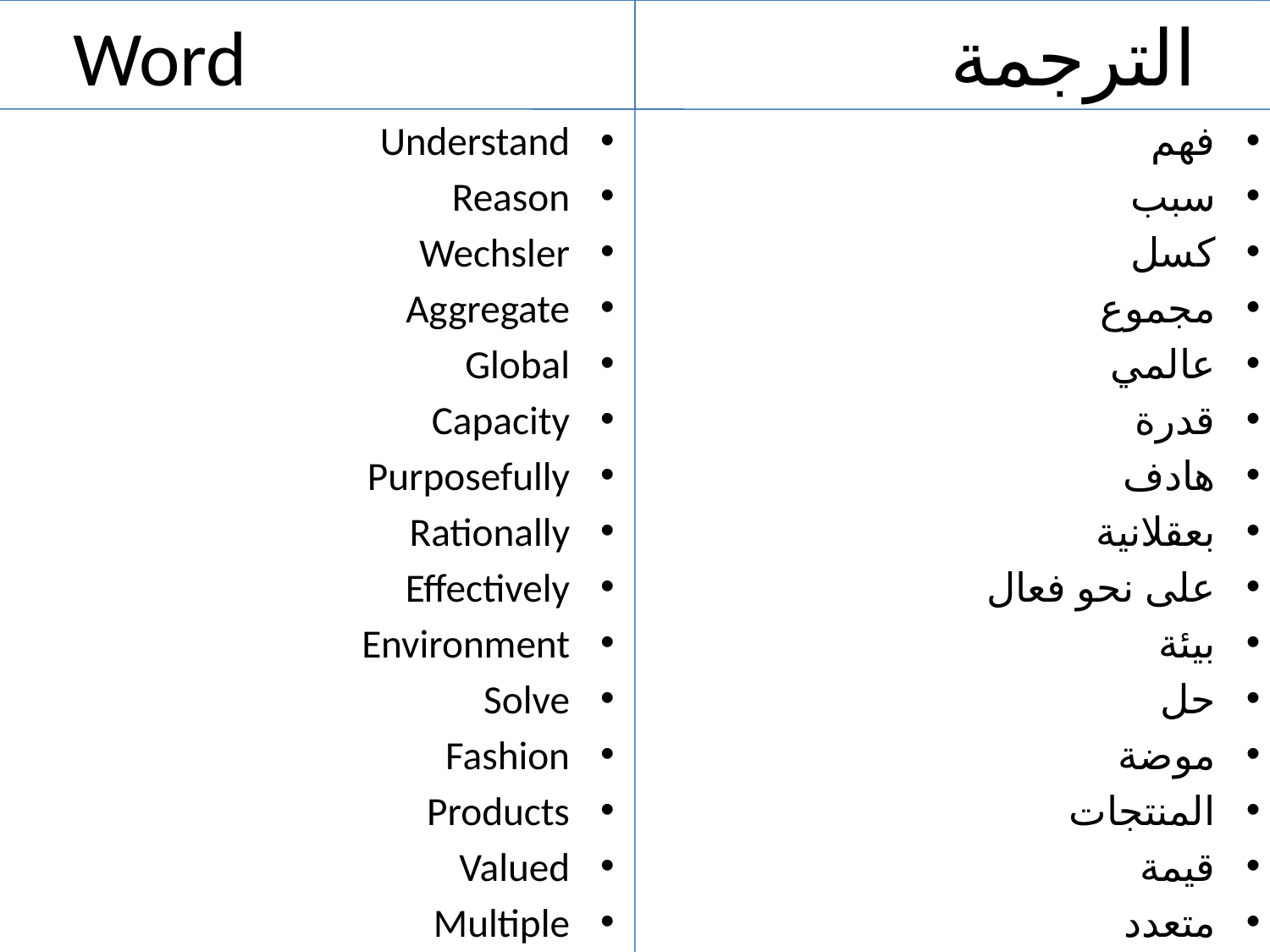

# الترجمة                                   Word
Understand
Reason
Wechsler
Aggregate
Global
Capacity
Purposefully
Rationally
Effectively
Environment
Solve
Fashion
Products
Valued
Multiple

فهم
سبب
كسل
مجموع
عالمي
قدرة
هادف
بعقلانية
على نحو فعال
بيئة
حل
موضة
المنتجات
قيمة
متعدد